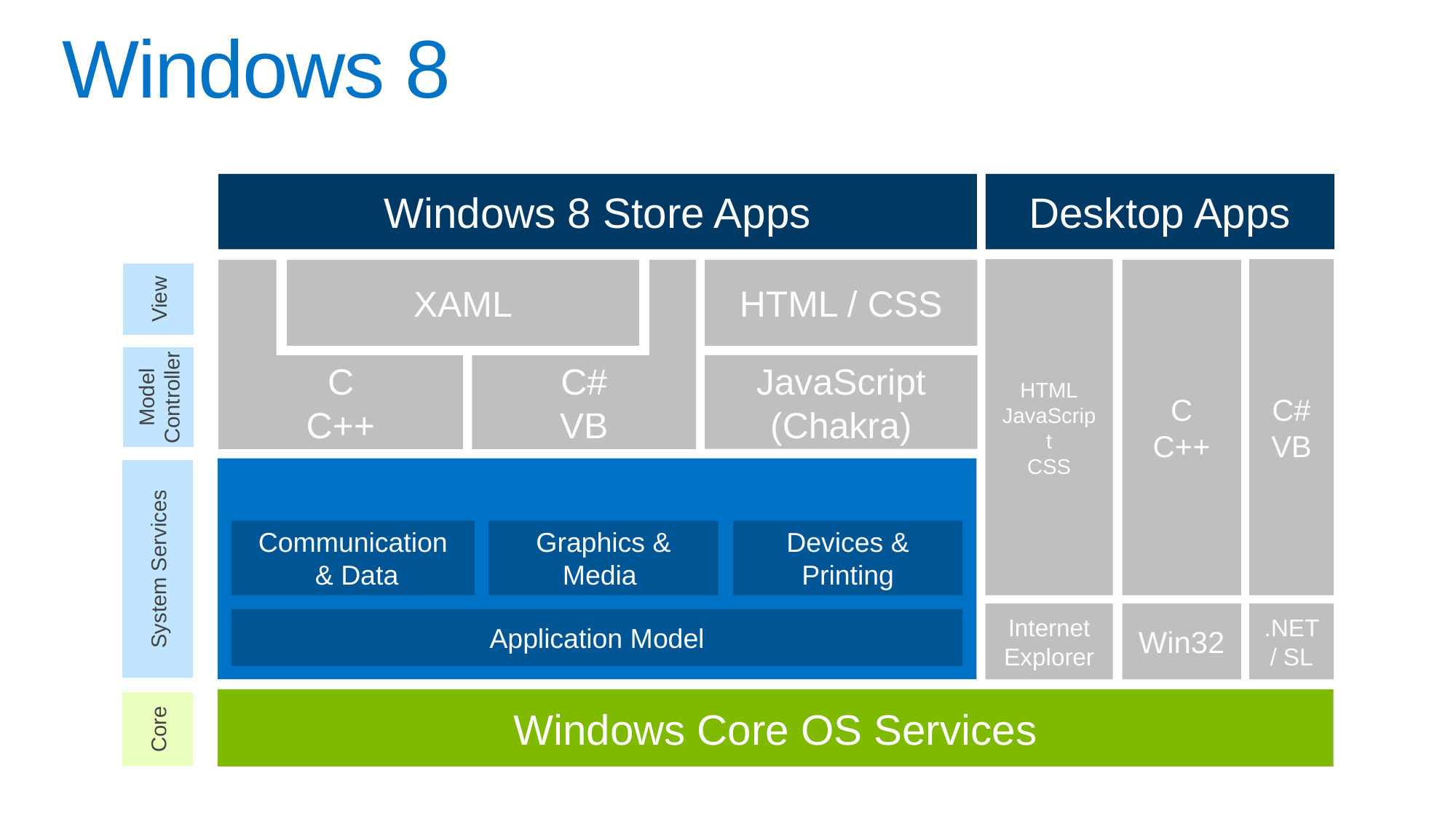

# Windows 8
Windows 8 Store Apps
Desktop Apps
HTML
JavaScript
CSS

HTML / CSS

XAML

View
JavaScript
(Chakra)
C
C++
C#
VB
Model Controller
C#
VB
C
C++

Devices & Printing
Communication
 & Data
Graphics & Media
System Services
Application Model
Windows Core OS Services
Core

WinRT APIs
Devices & Printing
Communication
 & Data
Graphics & Media
System Services
.NET / SL
Internet Explorer
Win32
Application Model
Windows Core OS Services
Core